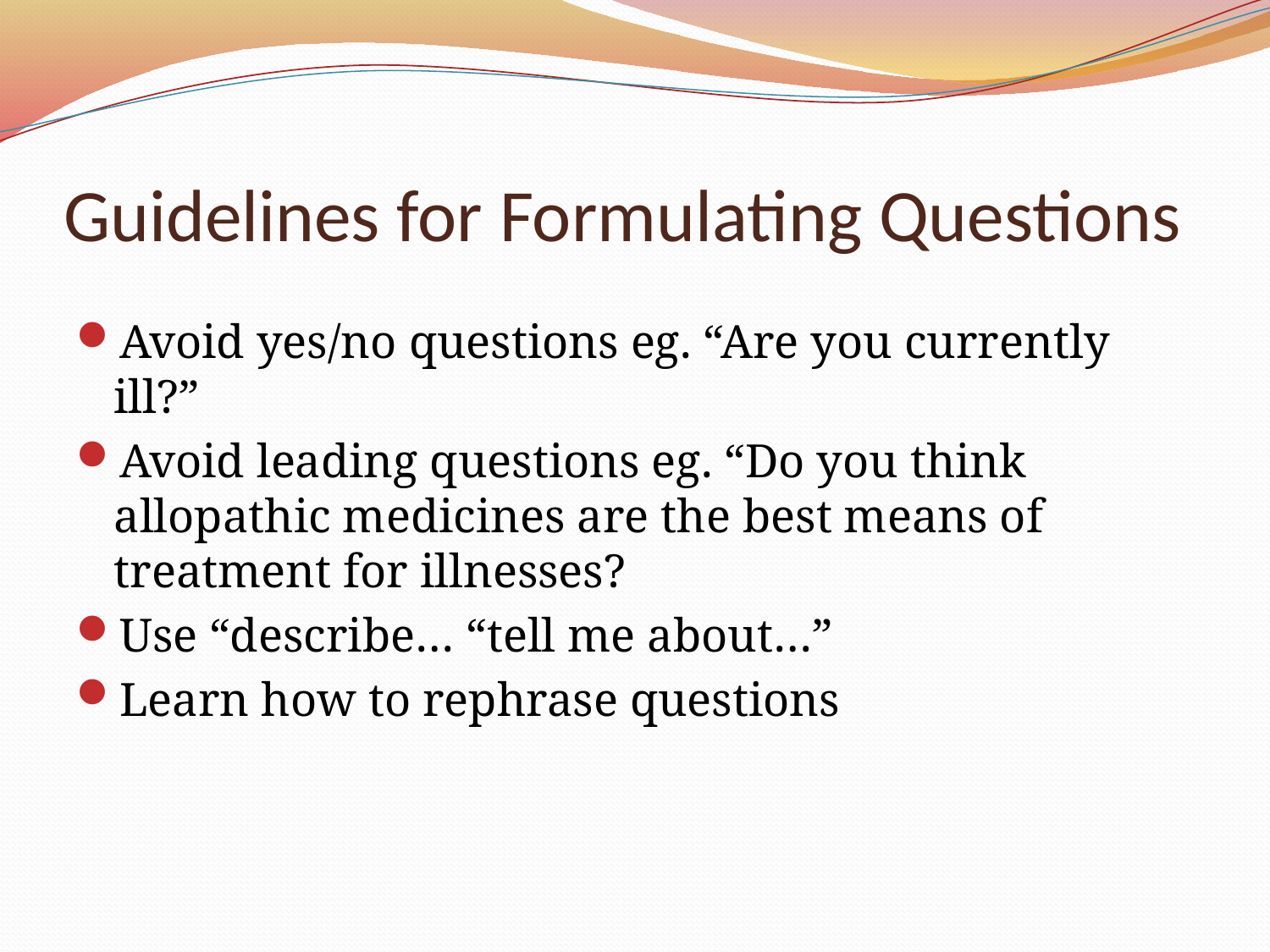

# Guidelines for Formulating Questions
Avoid yes/no questions eg. “Are you currently ill?”
Avoid leading questions eg. “Do you think allopathic medicines are the best means of treatment for illnesses?
Use “describe… “tell me about…”
Learn how to rephrase questions